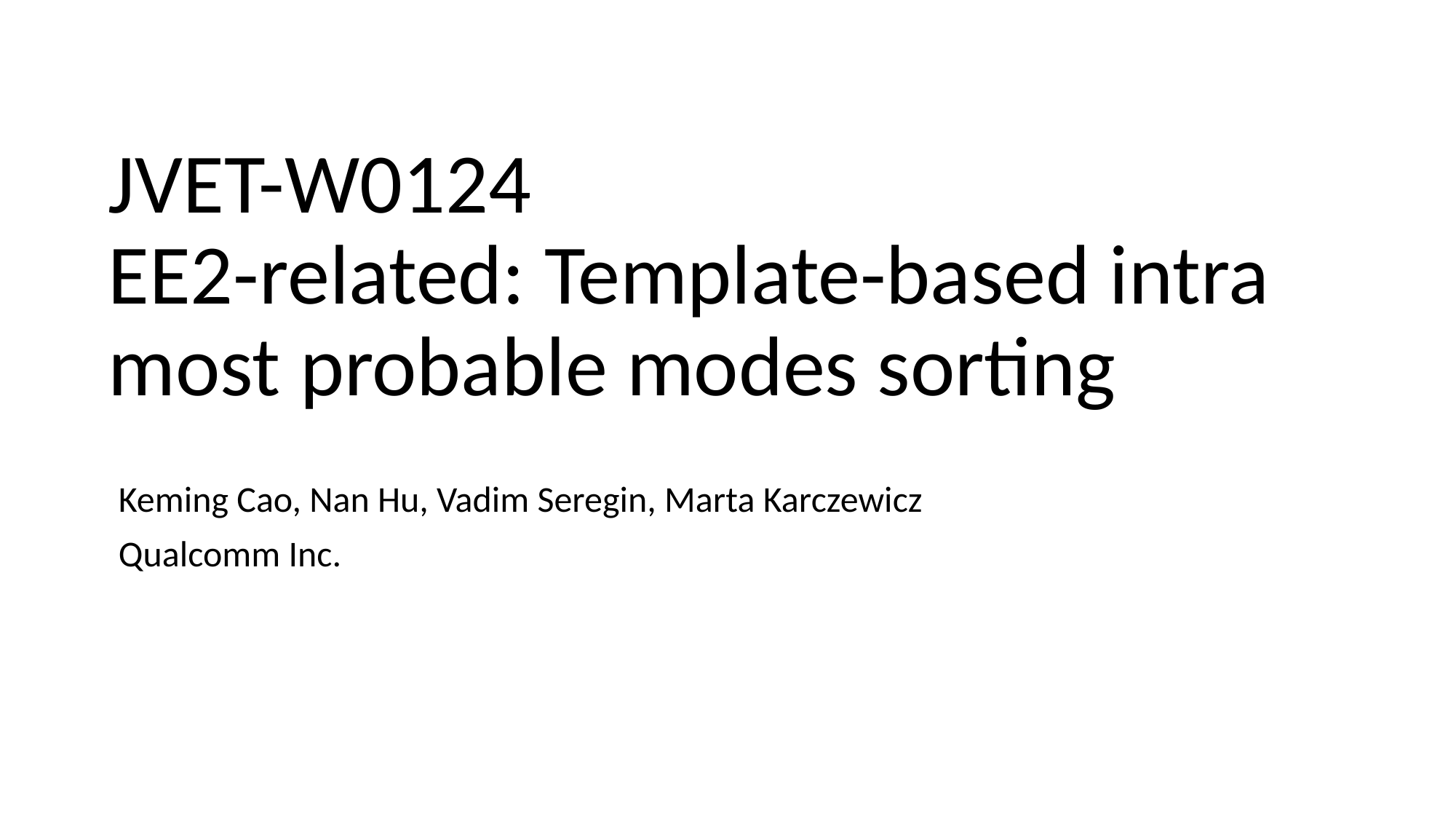

# JVET-W0124 EE2-related: Template-based intra most probable modes sorting
Keming Cao, Nan Hu, Vadim Seregin, Marta Karczewicz
Qualcomm Inc.